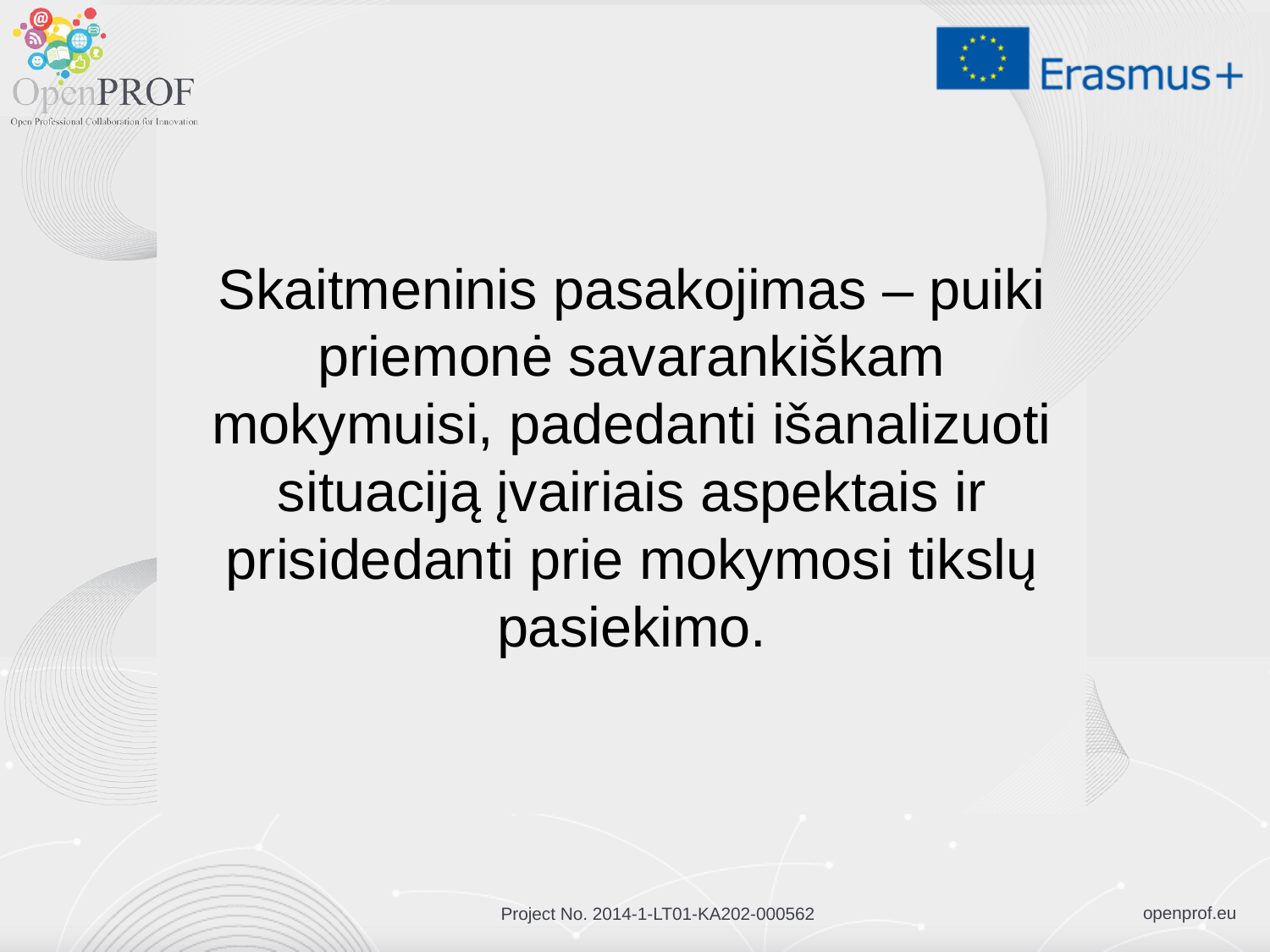

Skaitmeninis pasakojimas – puiki priemonė savarankiškam mokymuisi, padedanti išanalizuoti situaciją įvairiais aspektais ir prisidedanti prie mokymosi tikslų pasiekimo.